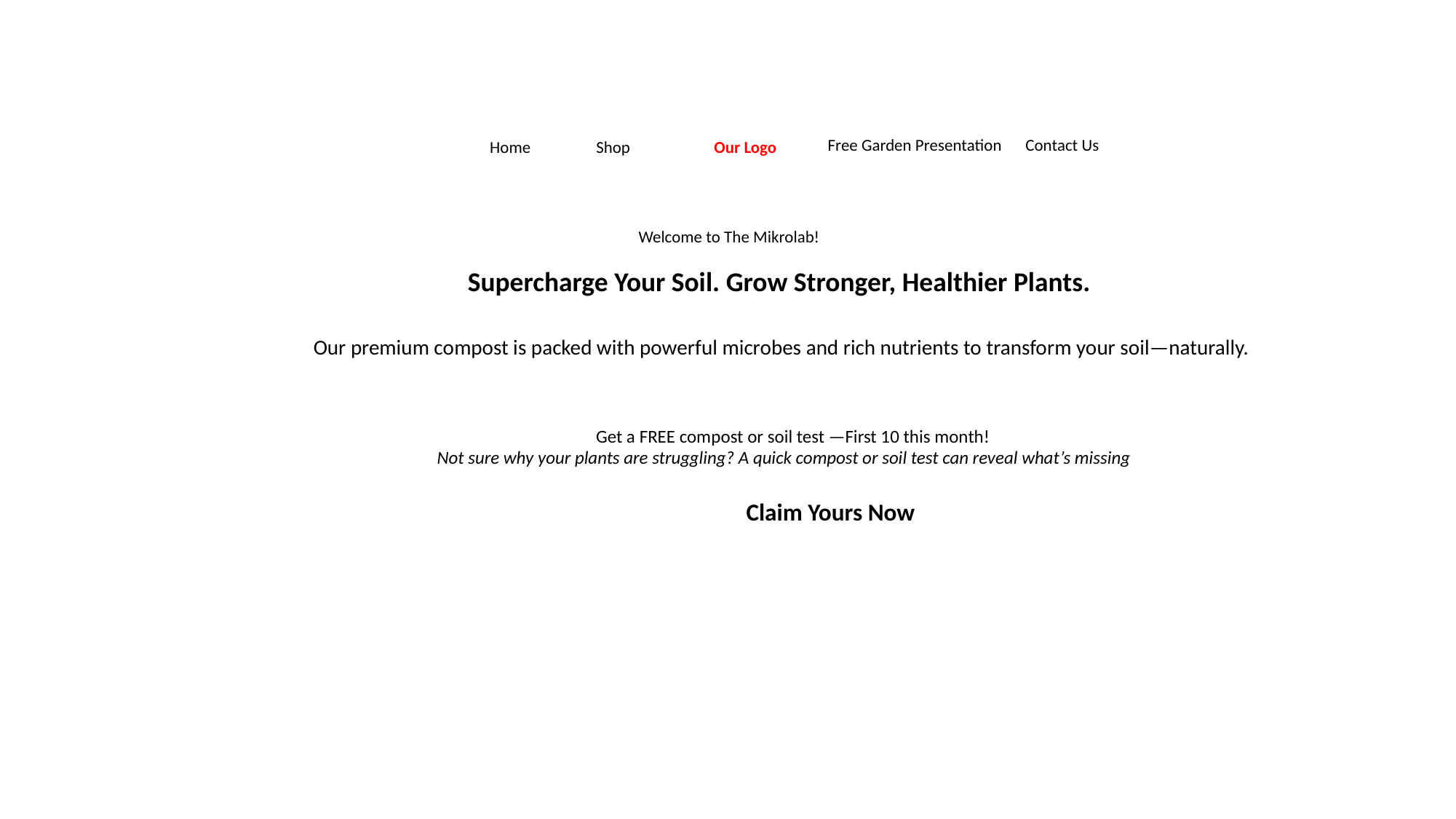

Free Garden Presentation
Contact Us
Home
Shop
Our Logo
Welcome to The Mikrolab!
Supercharge Your Soil. Grow Stronger, Healthier Plants.
Our premium compost is packed with powerful microbes and rich nutrients to transform your soil—naturally.
Get a FREE compost or soil test —First 10 this month!
Not sure why your plants are struggling? A quick compost or soil test can reveal what’s missing
Claim Yours Now